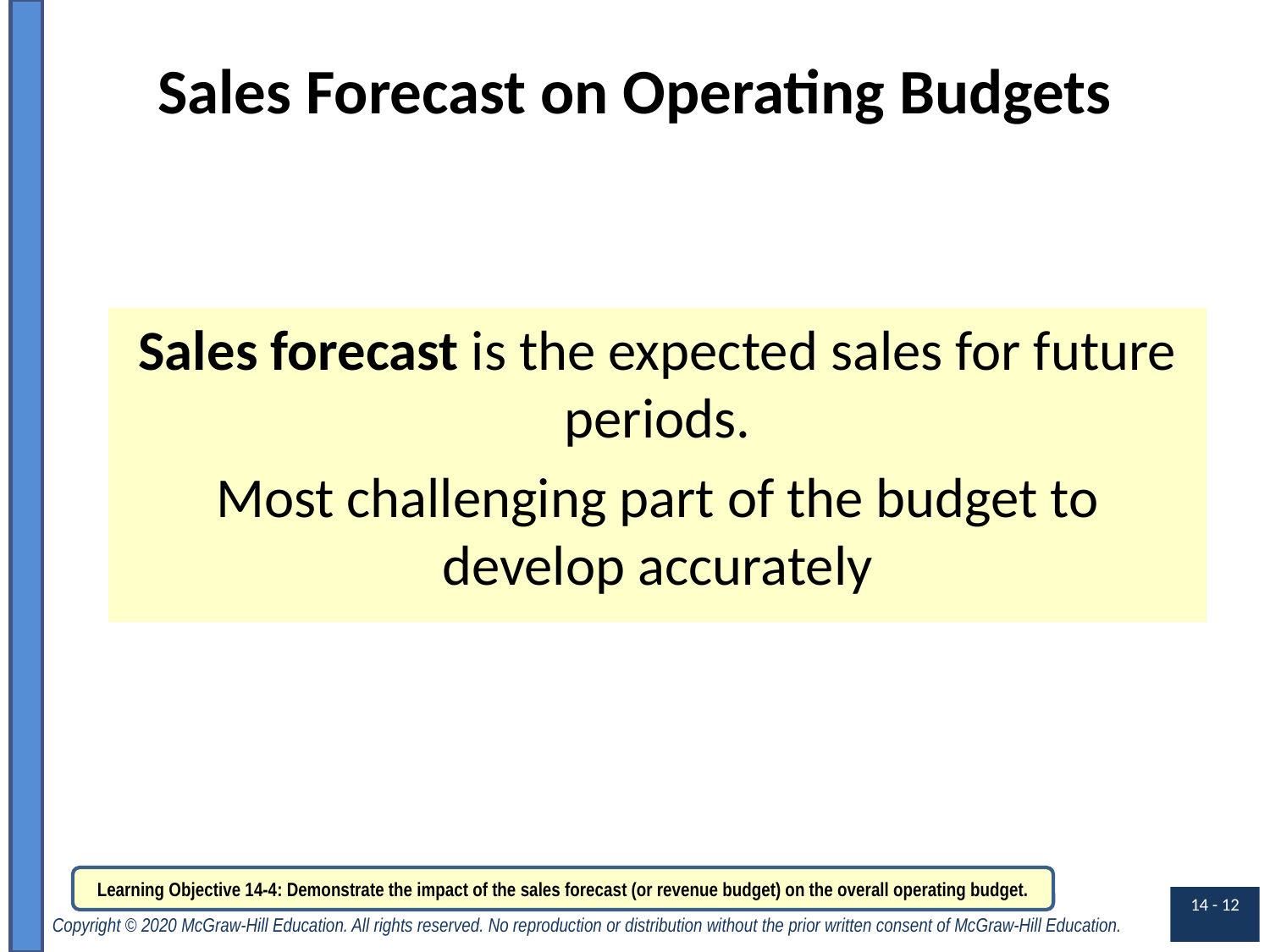

# Sales Forecast on Operating Budgets
Sales forecast is the expected sales for future periods.
Most challenging part of the budget to develop accurately
Learning Objective 14-4: Demonstrate the impact of the sales forecast (or revenue budget) on the overall operating budget.